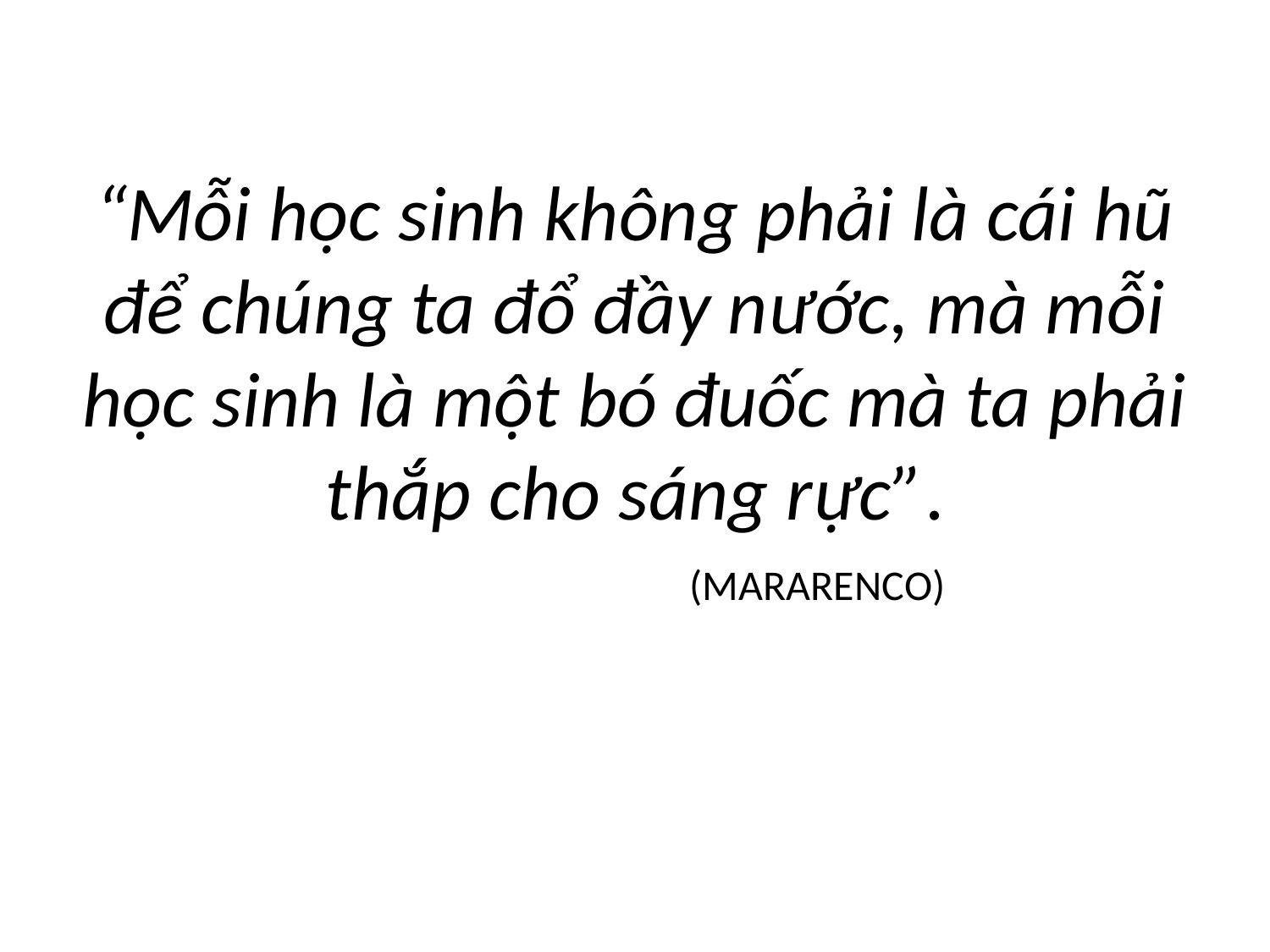

# “Mỗi học sinh không phải là cái hũ để chúng ta đổ đầy nước, mà mỗi học sinh là một bó đuốc mà ta phải thắp cho sáng rực”.
(MARARENCO)